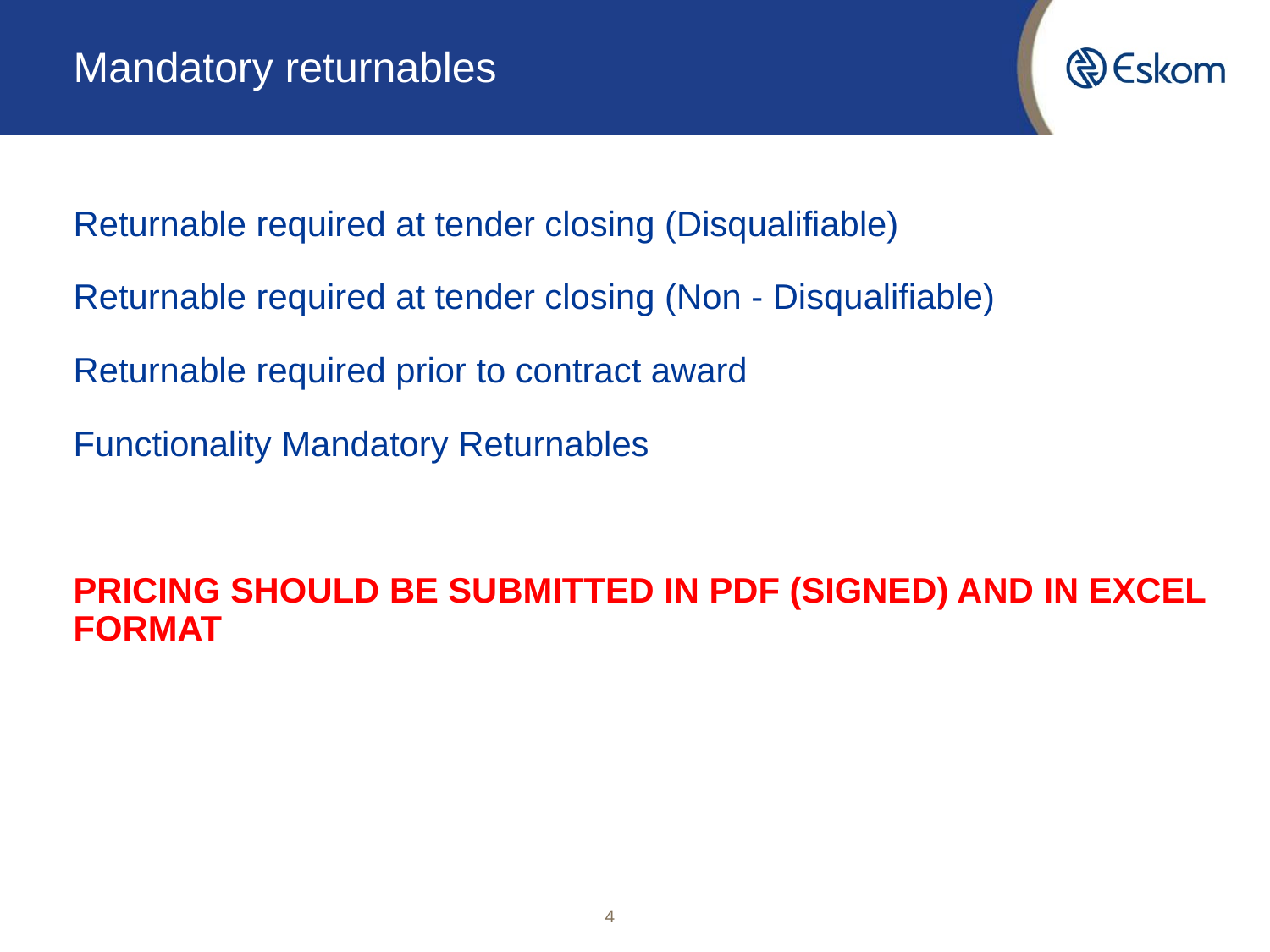

# Mandatory returnables
Returnable required at tender closing (Disqualifiable)
Returnable required at tender closing (Non - Disqualifiable)
Returnable required prior to contract award
Functionality Mandatory Returnables

PRICING SHOULD BE SUBMITTED IN PDF (SIGNED) AND IN EXCEL FORMAT

4